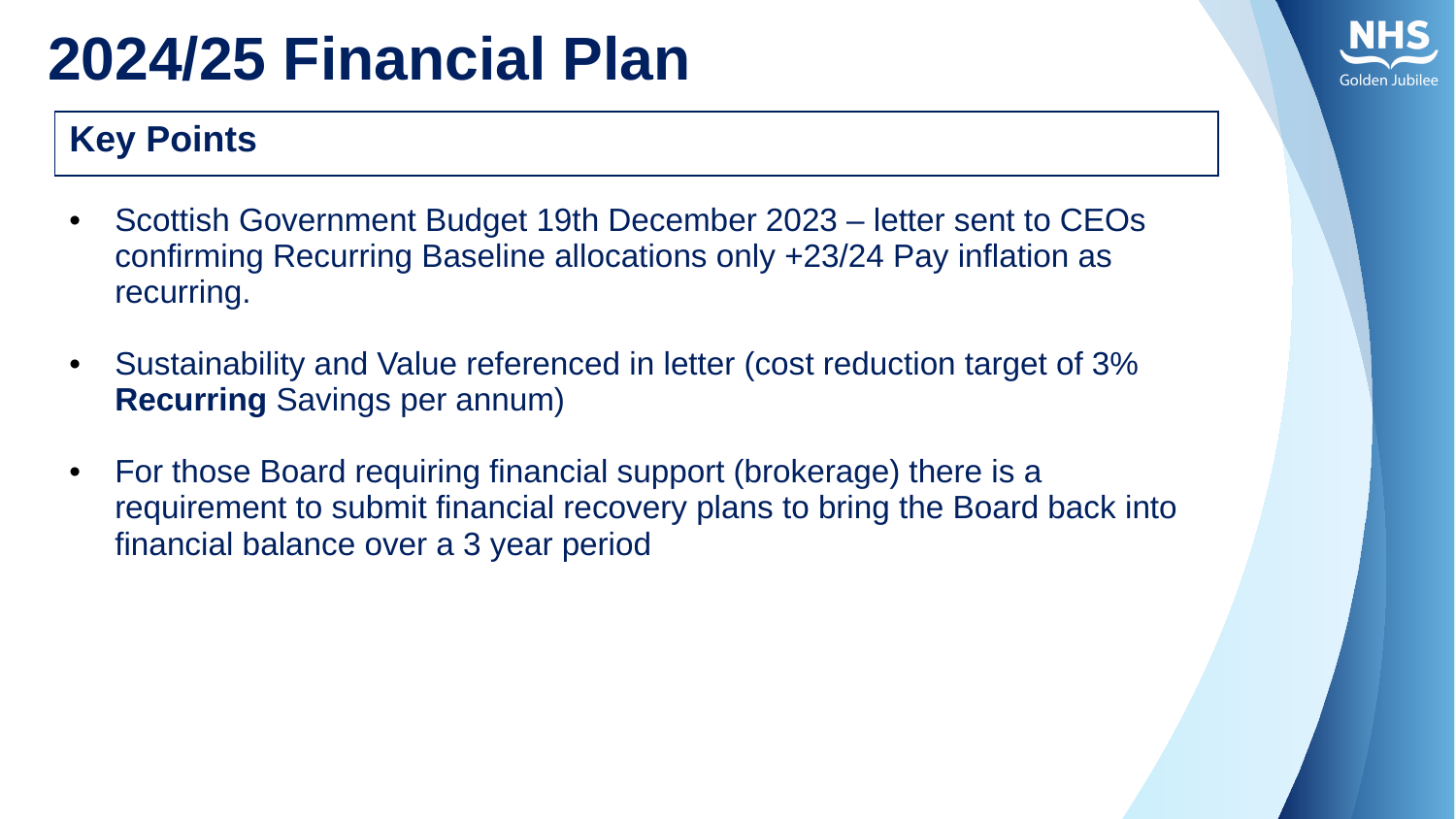

# 2024/25 Financial Plan
| Key Points |
| --- |
| Scottish Government Budget 19th December 2023 – letter sent to CEOs confirming Recurring Baseline allocations only +23/24 Pay inflation as recurring. Sustainability and Value referenced in letter (cost reduction target of 3% Recurring Savings per annum) For those Board requiring financial support (brokerage) there is a requirement to submit financial recovery plans to bring the Board back into financial balance over a 3 year period |
| --- |